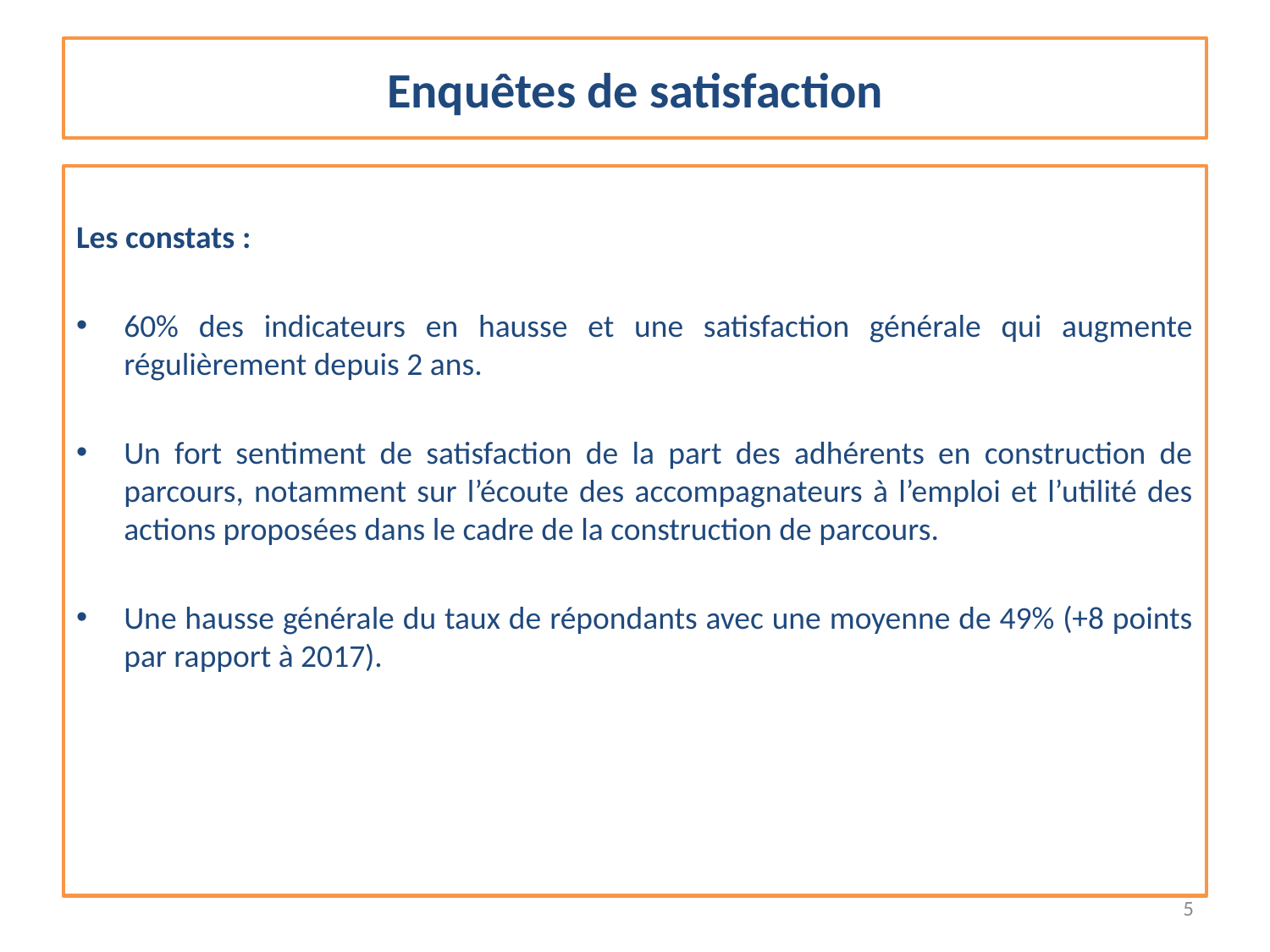

# Enquêtes de satisfaction

Les constats :

60% des indicateurs en hausse et une satisfaction générale qui augmente régulièrement depuis 2 ans.

Un fort sentiment de satisfaction de la part des adhérents en construction de parcours, notamment sur l’écoute des accompagnateurs à l’emploi et l’utilité des actions proposées dans le cadre de la construction de parcours.

Une hausse générale du taux de répondants avec une moyenne de 49% (+8 points par rapport à 2017).

5